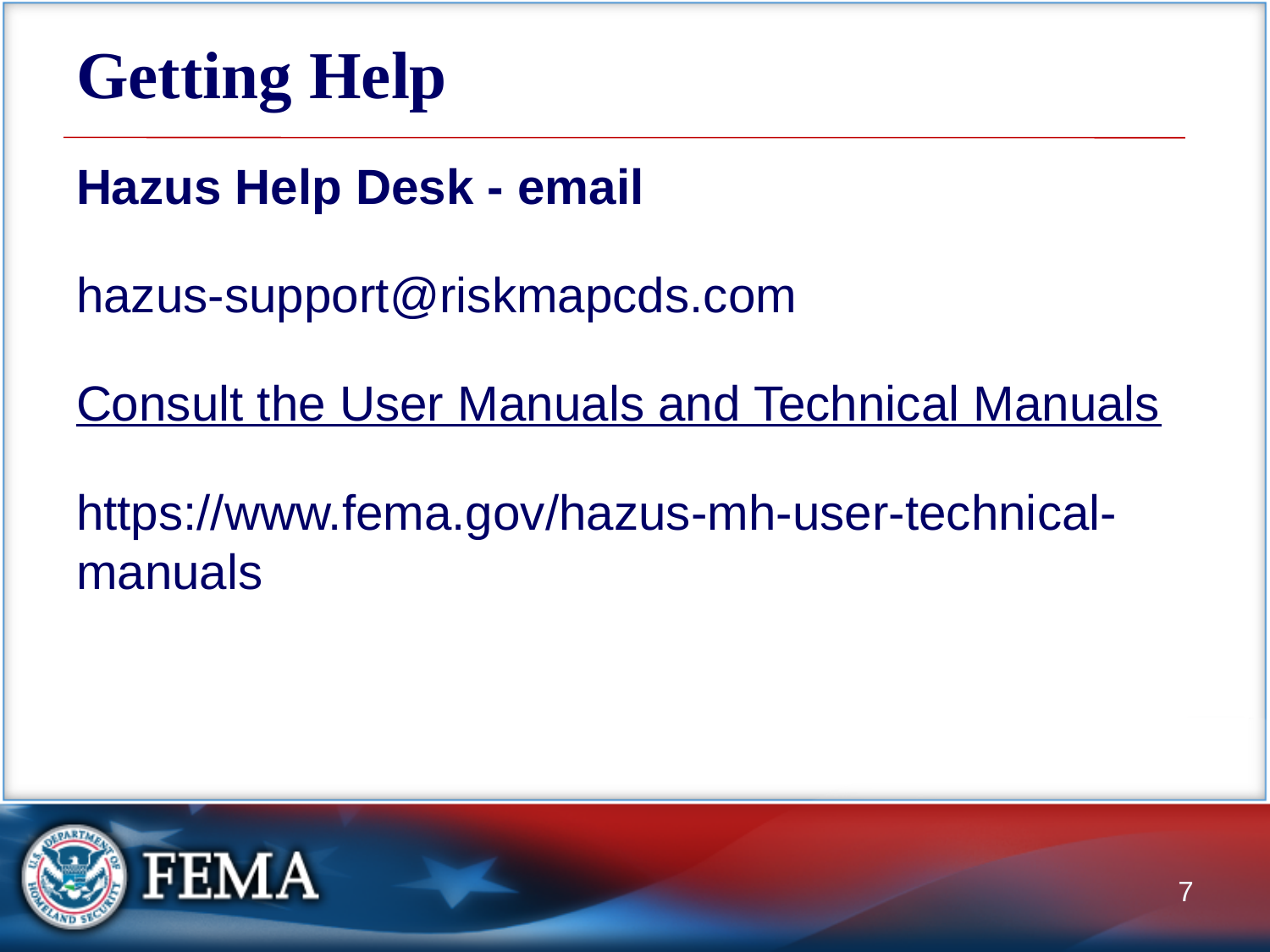

# Getting Help
Hazus Help Desk - email
hazus-support@riskmapcds.com
Consult the User Manuals and Technical Manuals
https://www.fema.gov/hazus-mh-user-technical-manuals
7